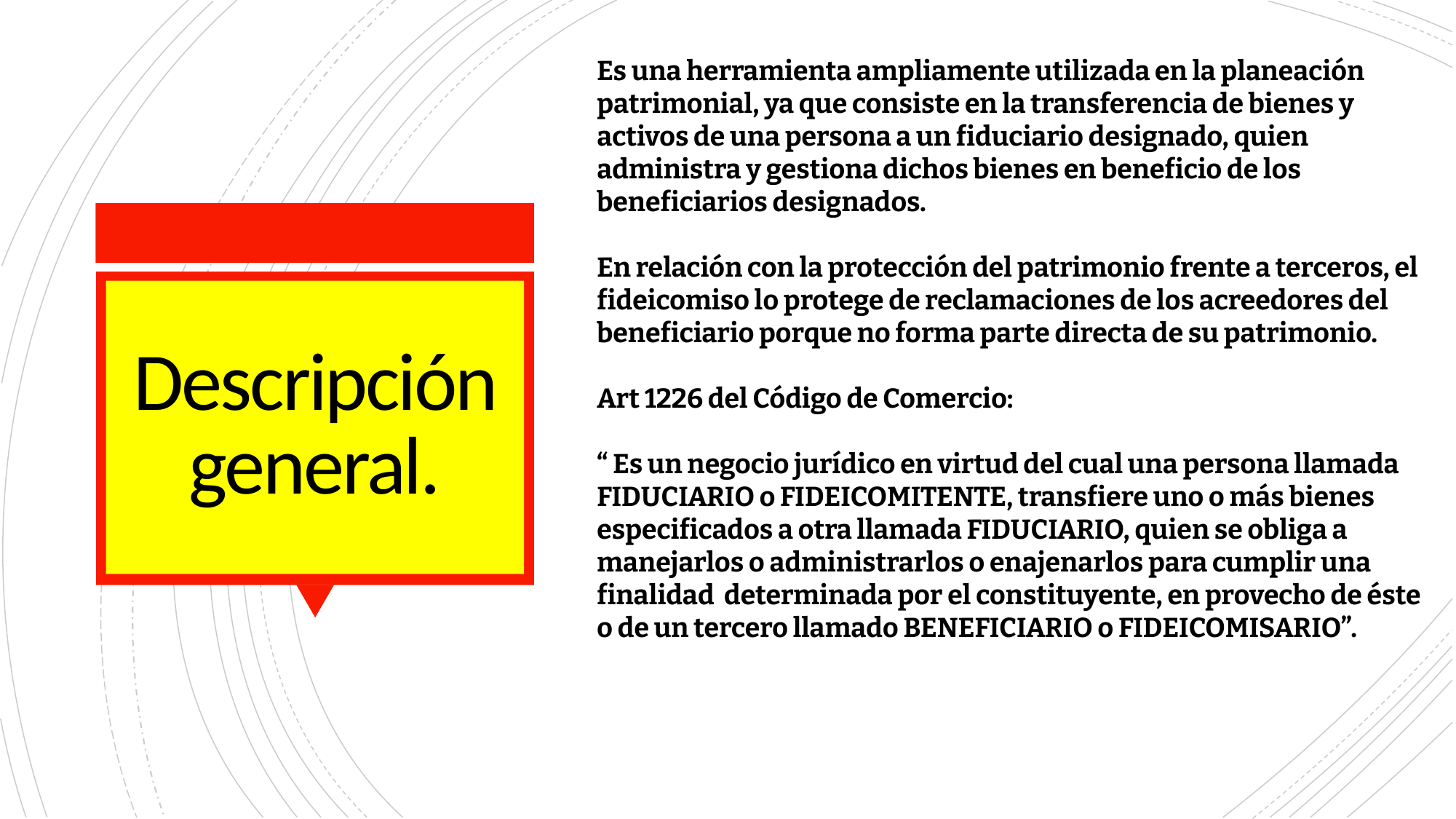

Es una herramienta ampliamente utilizada en la planeación patrimonial, ya que consiste en la transferencia de bienes y activos de una persona a un fiduciario designado, quien administra y gestiona dichos bienes en beneficio de los beneficiarios designados.

En relación con la protección del patrimonio frente a terceros, el fideicomiso lo protege de reclamaciones de los acreedores del beneficiario porque no forma parte directa de su patrimonio.

Art 1226 del Código de Comercio:

“ Es un negocio jurídico en virtud del cual una persona llamada FIDUCIARIO o FIDEICOMITENTE, transfiere uno o más bienes especificados a otra llamada FIDUCIARIO, quien se obliga a manejarlos o administrarlos o enajenarlos para cumplir una finalidad  determinada por el constituyente, en provecho de éste o de un tercero llamado BENEFICIARIO o FIDEICOMISARIO”.
# Descripción general.